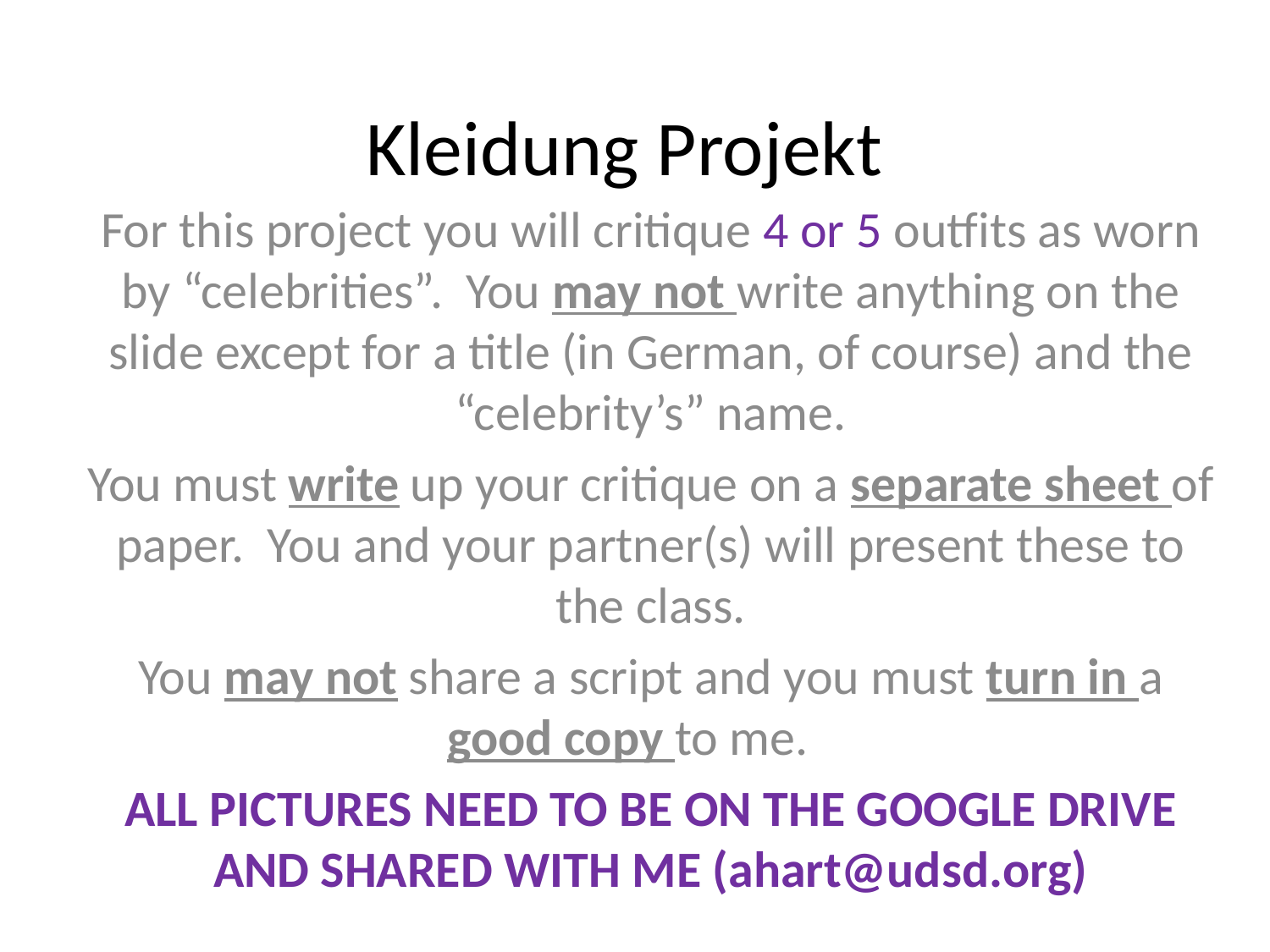

# Kleidung Projekt
For this project you will critique 4 or 5 outfits as worn by “celebrities”.  You may not write anything on the slide except for a title (in German, of course) and the “celebrity’s” name.
You must write up your critique on a separate sheet of paper.  You and your partner(s) will present these to the class.
You may not share a script and you must turn in a good copy to me.
ALL PICTURES NEED TO BE ON THE GOOGLE DRIVE AND SHARED WITH ME (ahart@udsd.org)